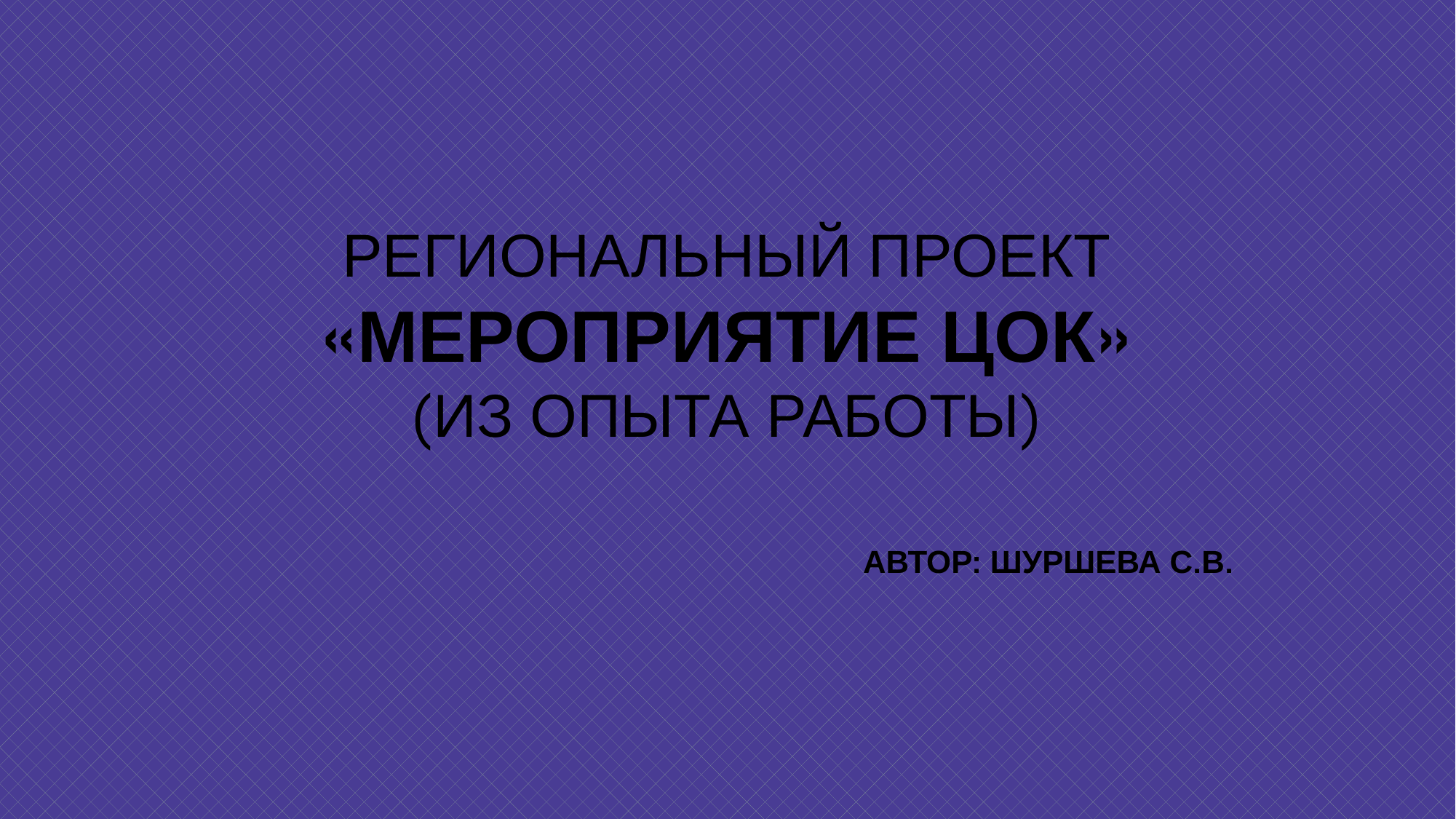

# Региональный Проект «Мероприятие ЦОК» (из опыта работы)
Автор: Шуршева С.В.